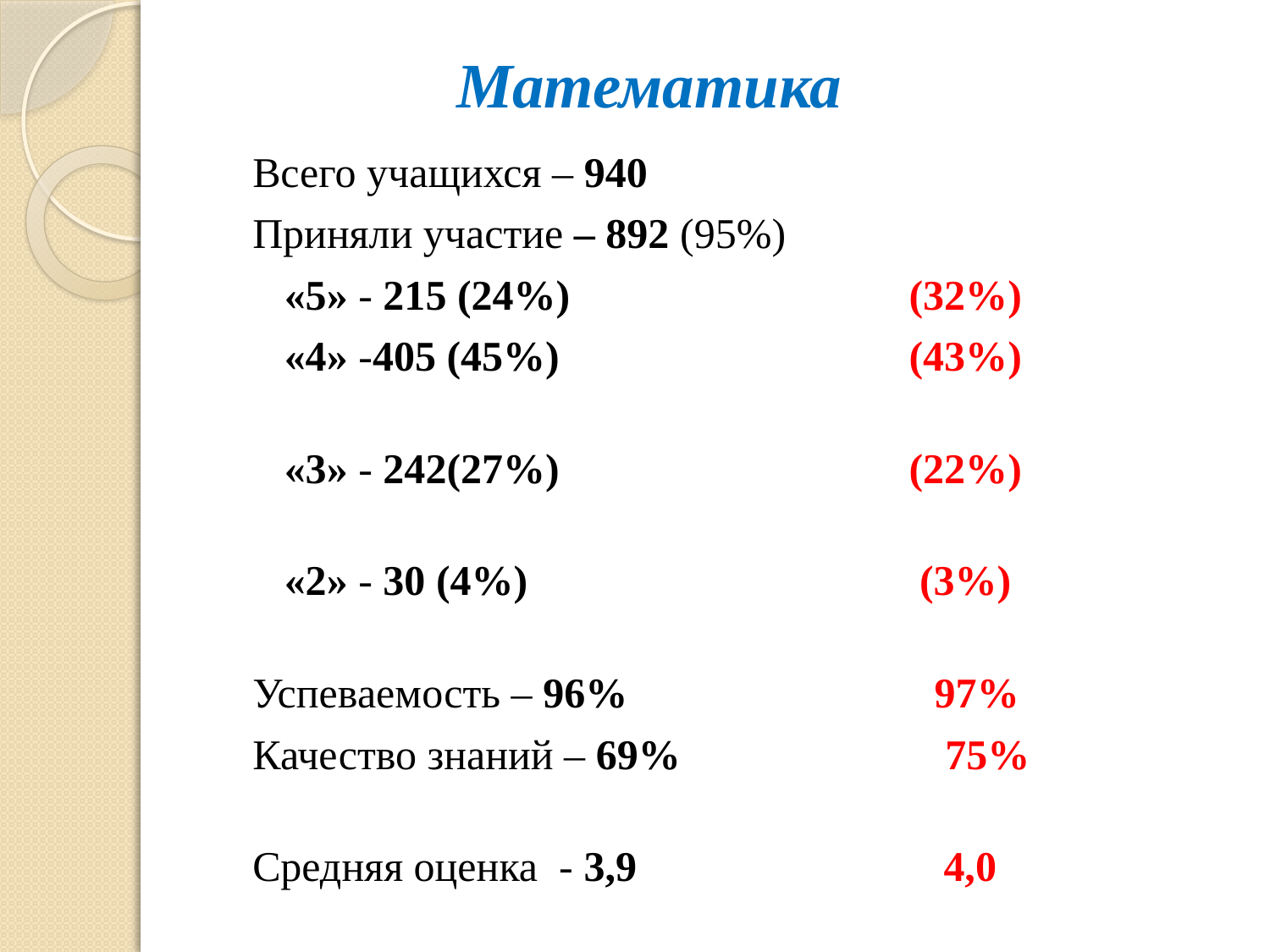

# Математика
Всего учащихся – 940
Приняли участие – 892 (95%)
   «5» - 215 (24%)                                (32%)
   «4» -405 (45%)                                 (43%)
   «3» - 242(27%)                                 (22%)
   «2» - 30 (4%)                                     (3%)
Успеваемость – 96%                             97%
Качество знаний – 69%                         75%
Средняя оценка  - 3,9                             4,0